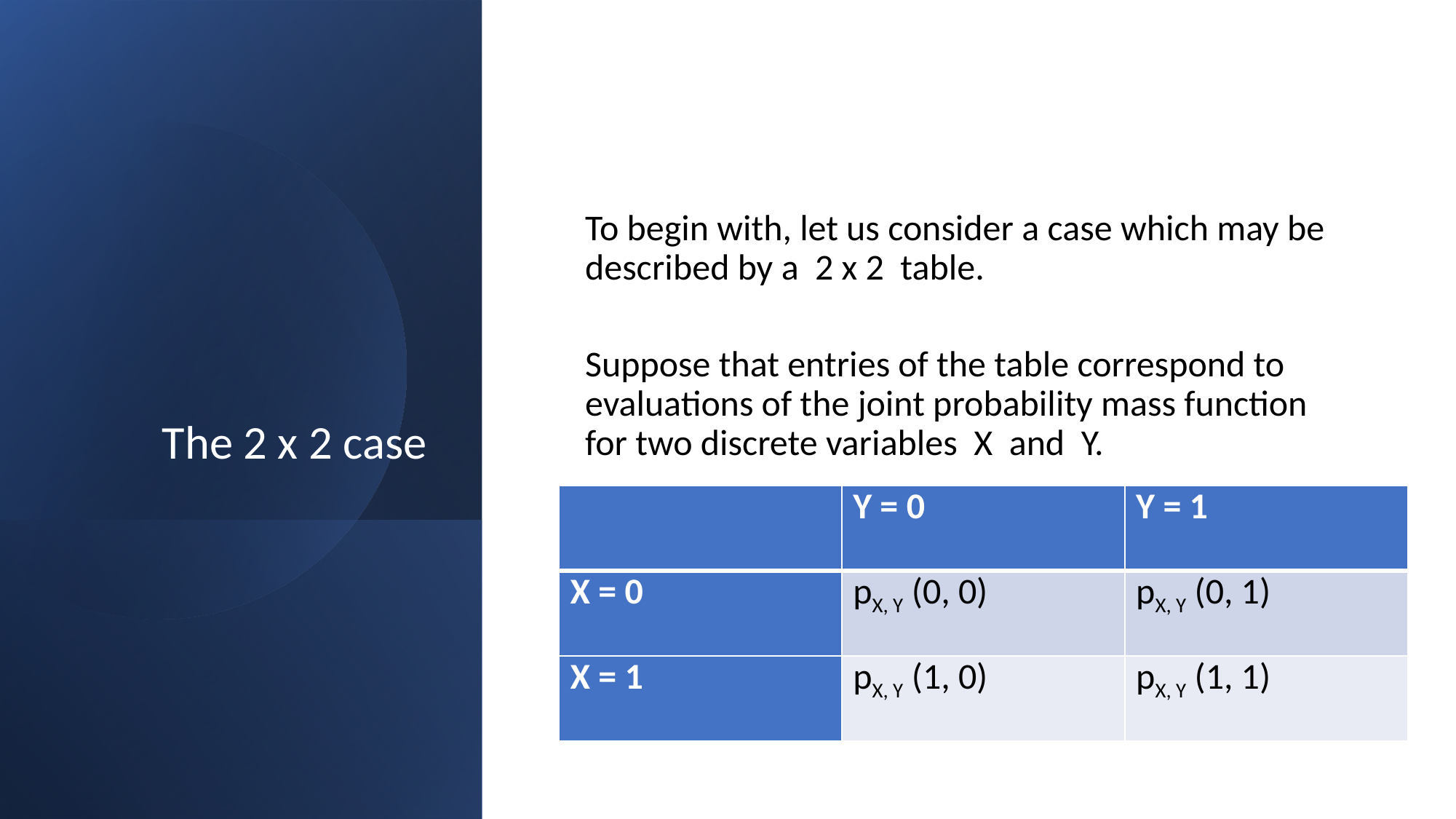

# The 2 x 2 case
To begin with, let us consider a case which may be described by a  2 x 2  table.

Suppose that entries of the table correspond to evaluations of the joint probability mass function for two discrete variables  X  and  Y.

|  | Y = 0 | Y = 1 |
| --- | --- | --- |
| X = 0 | pX, Y (0, 0) | pX, Y (0, 1) |
| X = 1 | pX, Y (1, 0) | pX, Y (1, 1) |